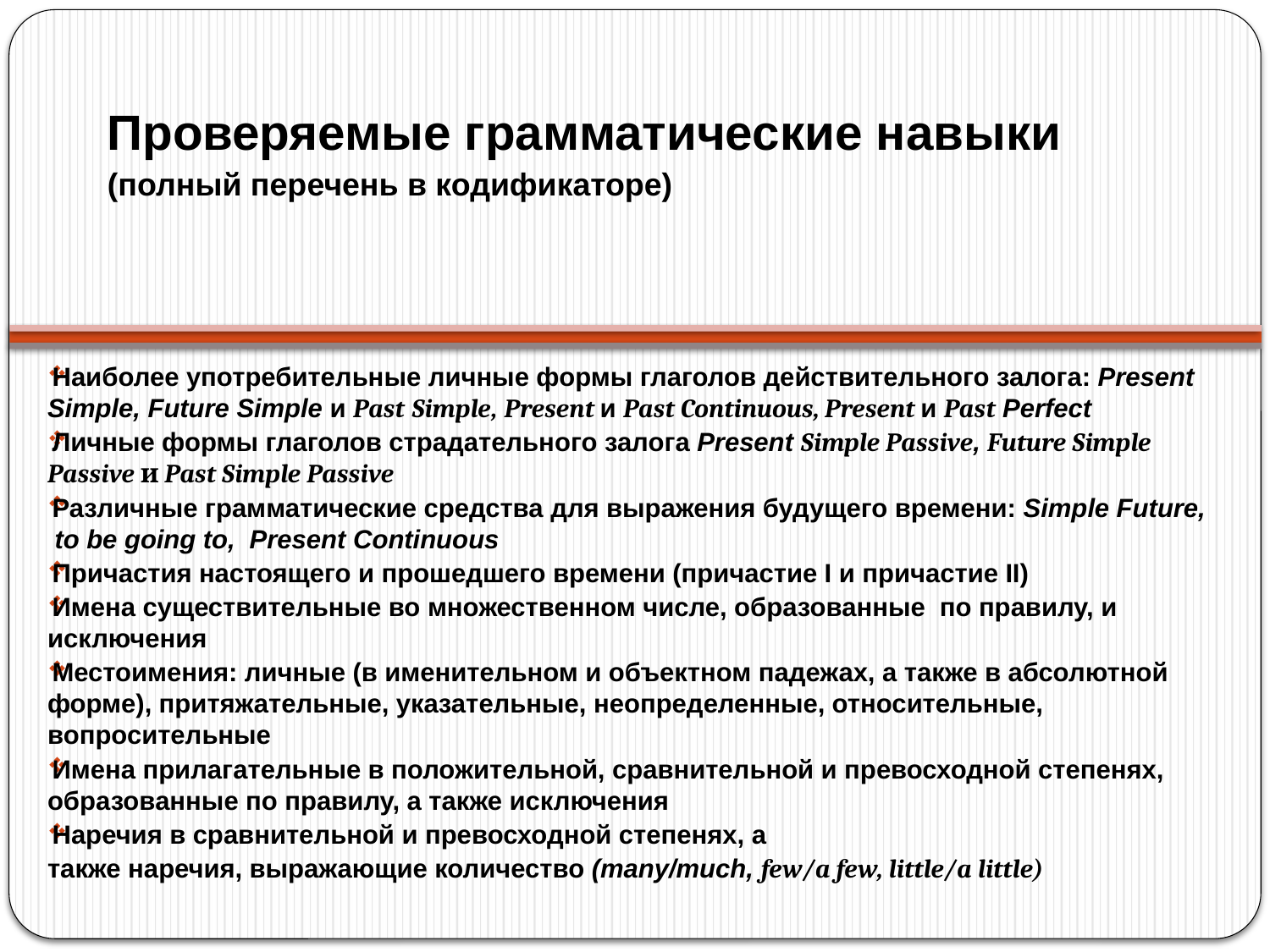

# Проверяемые грамматические навыки (полный перечень в кодификаторе)
Наиболее употребительные личные формы глаголов действительного залога: Present Simple, Future Simple и Past Simple, Present и Past Continuous, Present и Past Perfect
Личные формы глаголов страдательного залога Present Simple Passive, Future Simple Passive и Past Simple Passive
Различные грамматические средства для выражения будущего времени: Simple Future,  to be going to,  Present Continuous
Причастия настоящего и прошедшего времени (причастие I и причастие II)
Имена существительные во множественном числе, образованные  по правилу, и исключения
Местоимения: личные (в именительном и объектном падежах, а также в абсолютной форме), притяжательные, указательные, неопределенные, относительные, вопросительные
Имена прилагательные в положительной, сравнительной и превосходной степенях, образованные по правилу, а также исключения
Наречия в сравнительной и превосходной степенях, а
также наречия, выражающие количество (many/much, few/a few, little/a little)